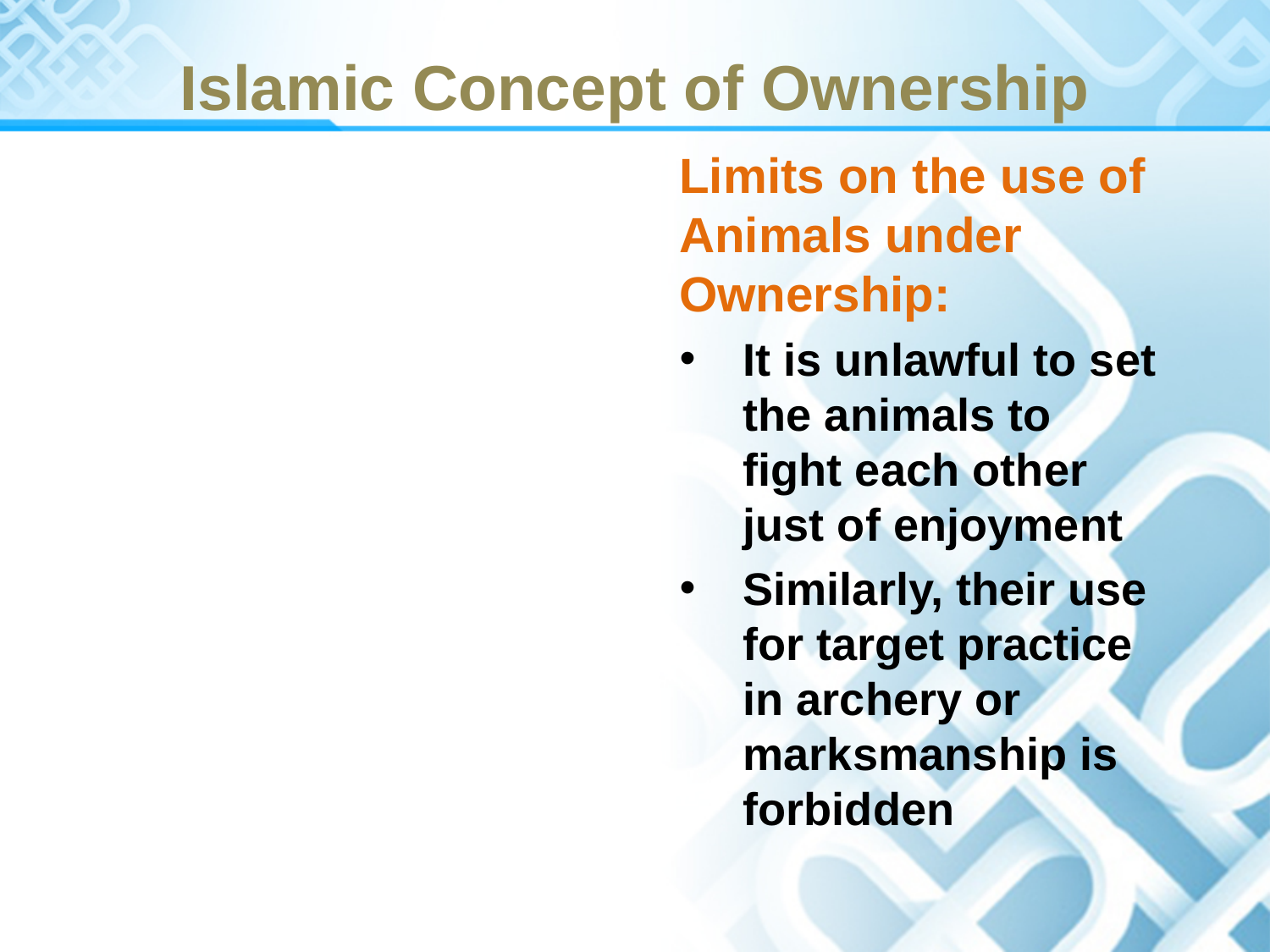

Islamic Concept of Ownership
Limits on the use of Animals under Ownership:
It is unlawful to set the animals to fight each other just of enjoyment
Similarly, their use for target practice in archery or marksmanship is forbidden